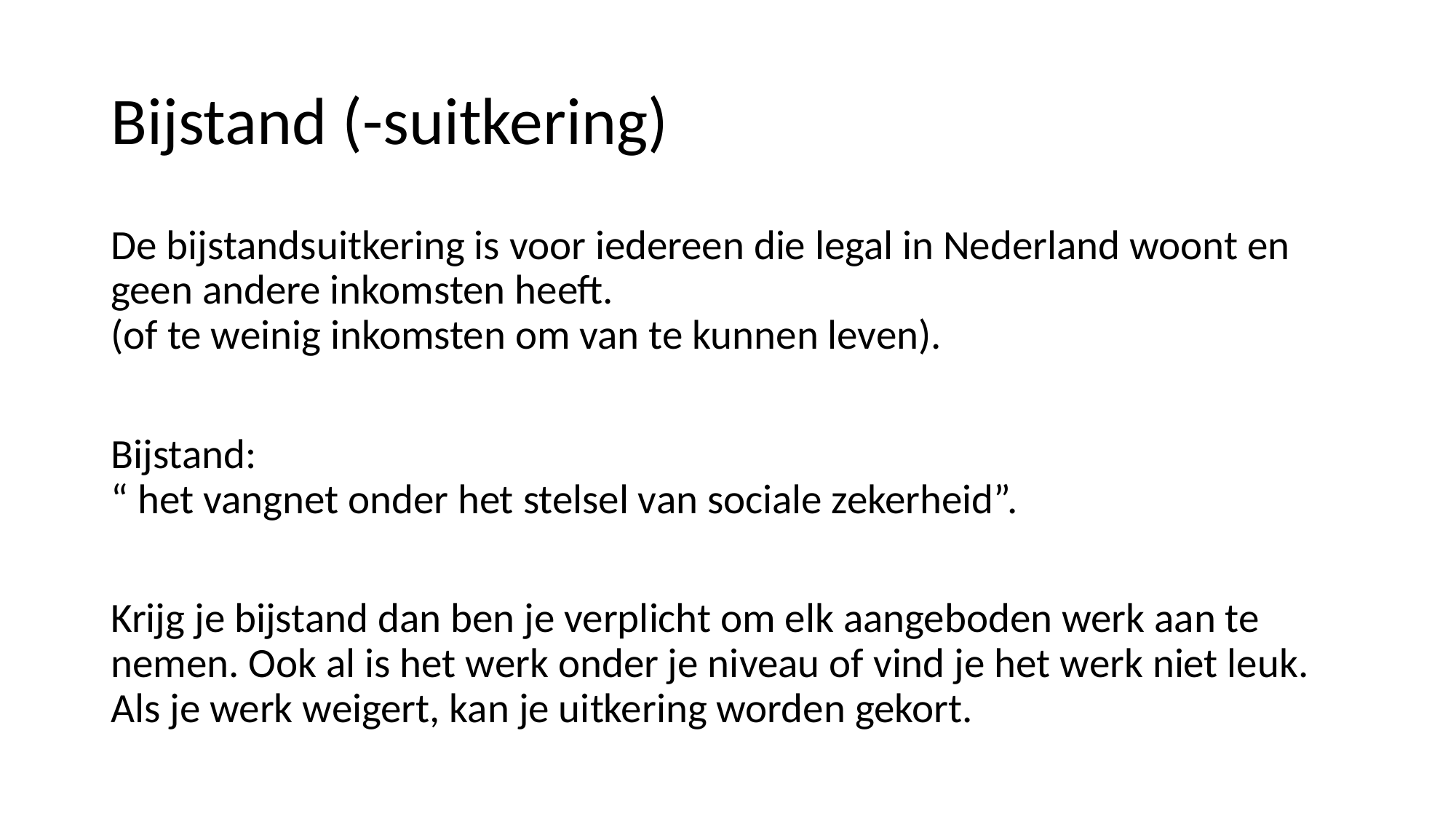

# Bijstand (-suitkering)
De bijstandsuitkering is voor iedereen die legal in Nederland woont en geen andere inkomsten heeft.
(of te weinig inkomsten om van te kunnen leven).

Bijstand:
“ het vangnet onder het stelsel van sociale zekerheid”.

Krijg je bijstand dan ben je verplicht om elk aangeboden werk aan te nemen. Ook al is het werk onder je niveau of vind je het werk niet leuk.
Als je werk weigert, kan je uitkering worden gekort.